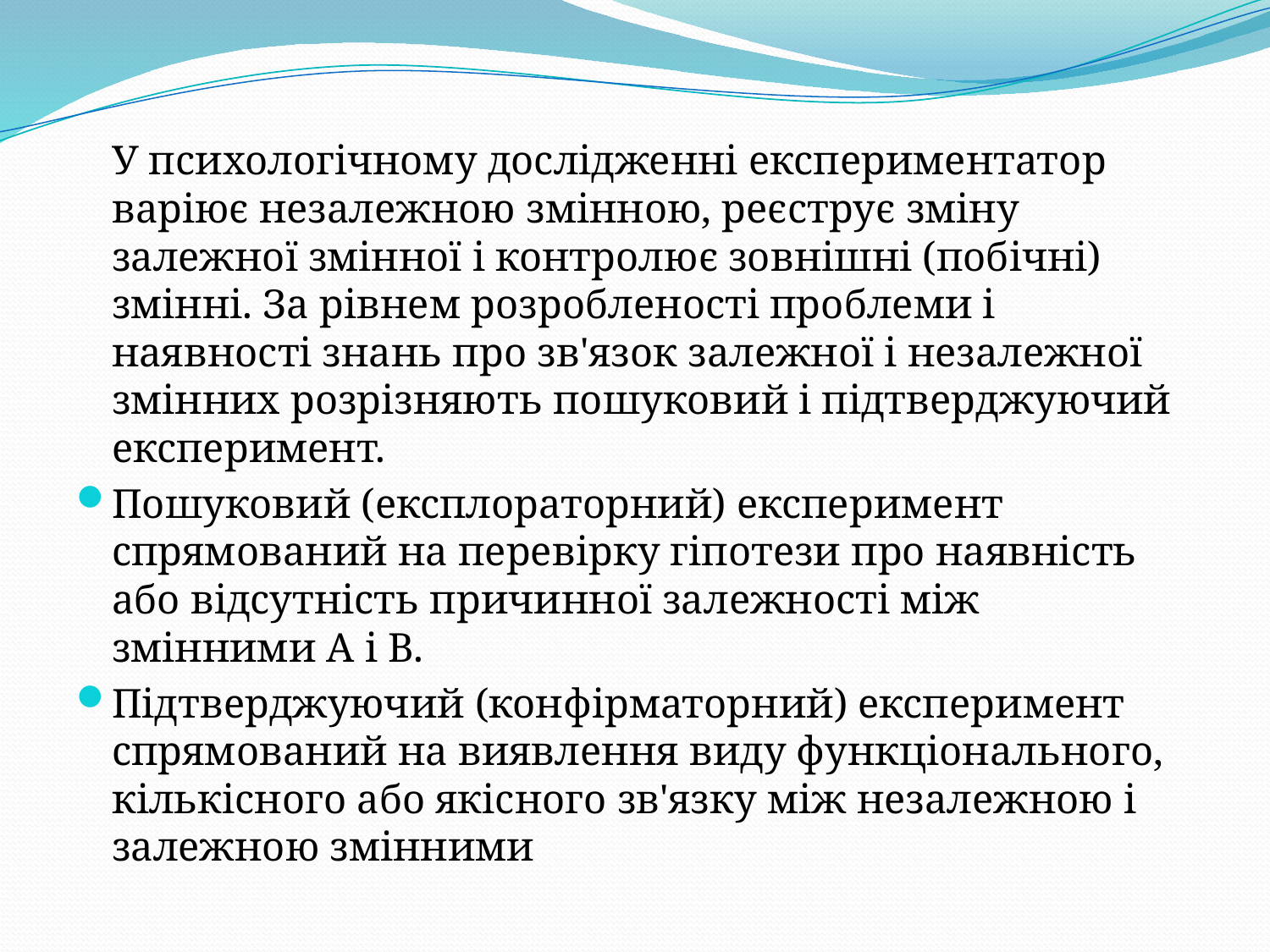

У психологічному дослідженні експериментатор варіює незалежною змінною, реєструє зміну залежної змінної і контролює зовнішні (побічні) змінні. За рівнем розробленості проблеми і наявності знань про зв'язок залежної і незалежної змінних розрізняють пошуковий і підтверджуючий експеримент.
Пошуковий (експлораторний) експеримент спрямований на перевірку гіпотези про наявність або відсутність причинної залежності між змінними А і В.
Підтверджуючий (конфірматорний) експеримент спрямований на виявлення виду функціонального, кількісного або якісного зв'язку між незалежною і залежною змінними